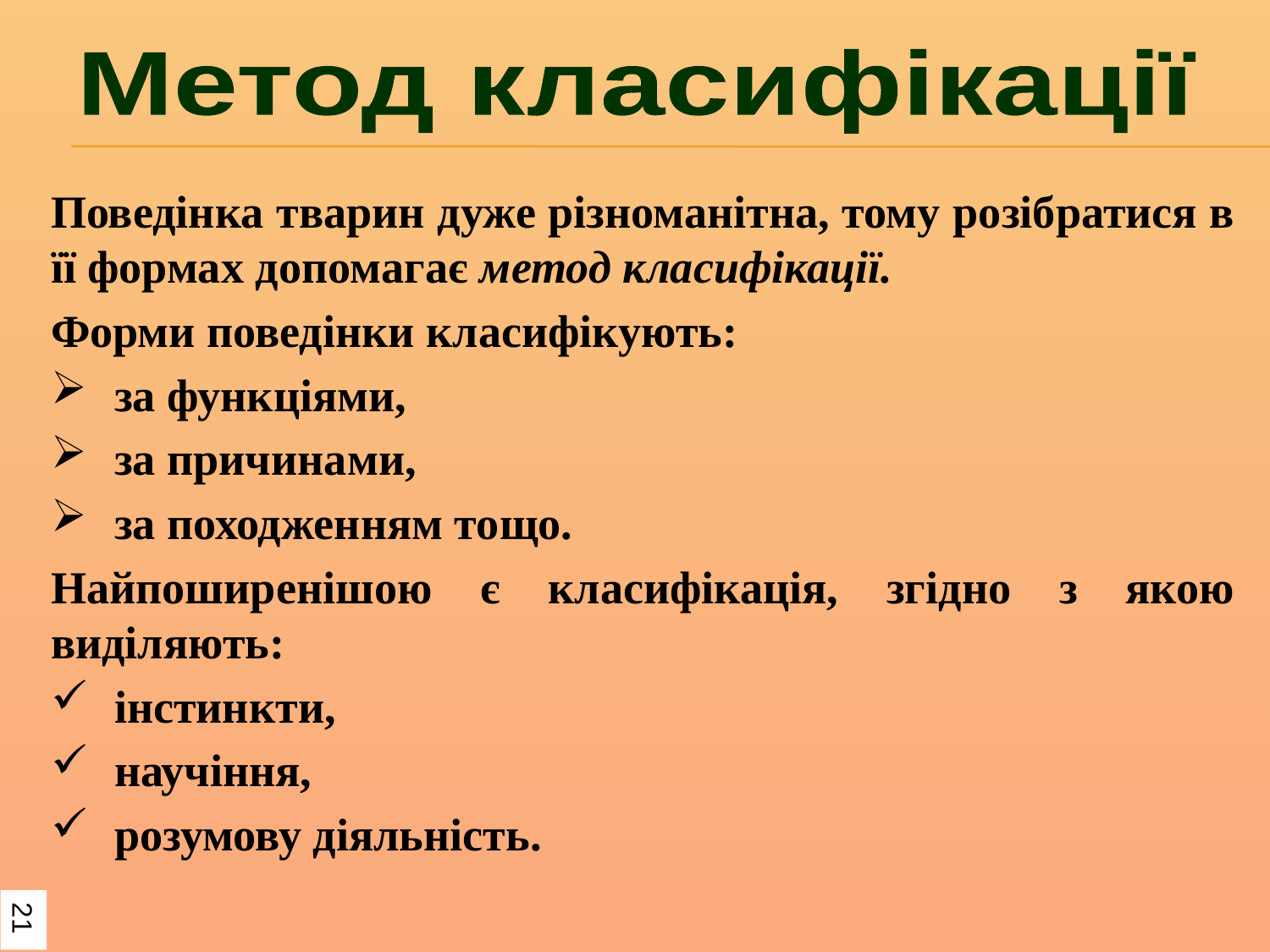

Метод класифікації
Поведінка тварин дуже різноманітна, тому розібратися в її формах допомагає метод класифікації.
Форми поведінки класифікують:
за функціями,
за причинами,
за походженням тощо.
Найпоширенішою є класифікація, згідно з якою виділяють:
інстинкти,
научіння,
розумову діяльність.
21